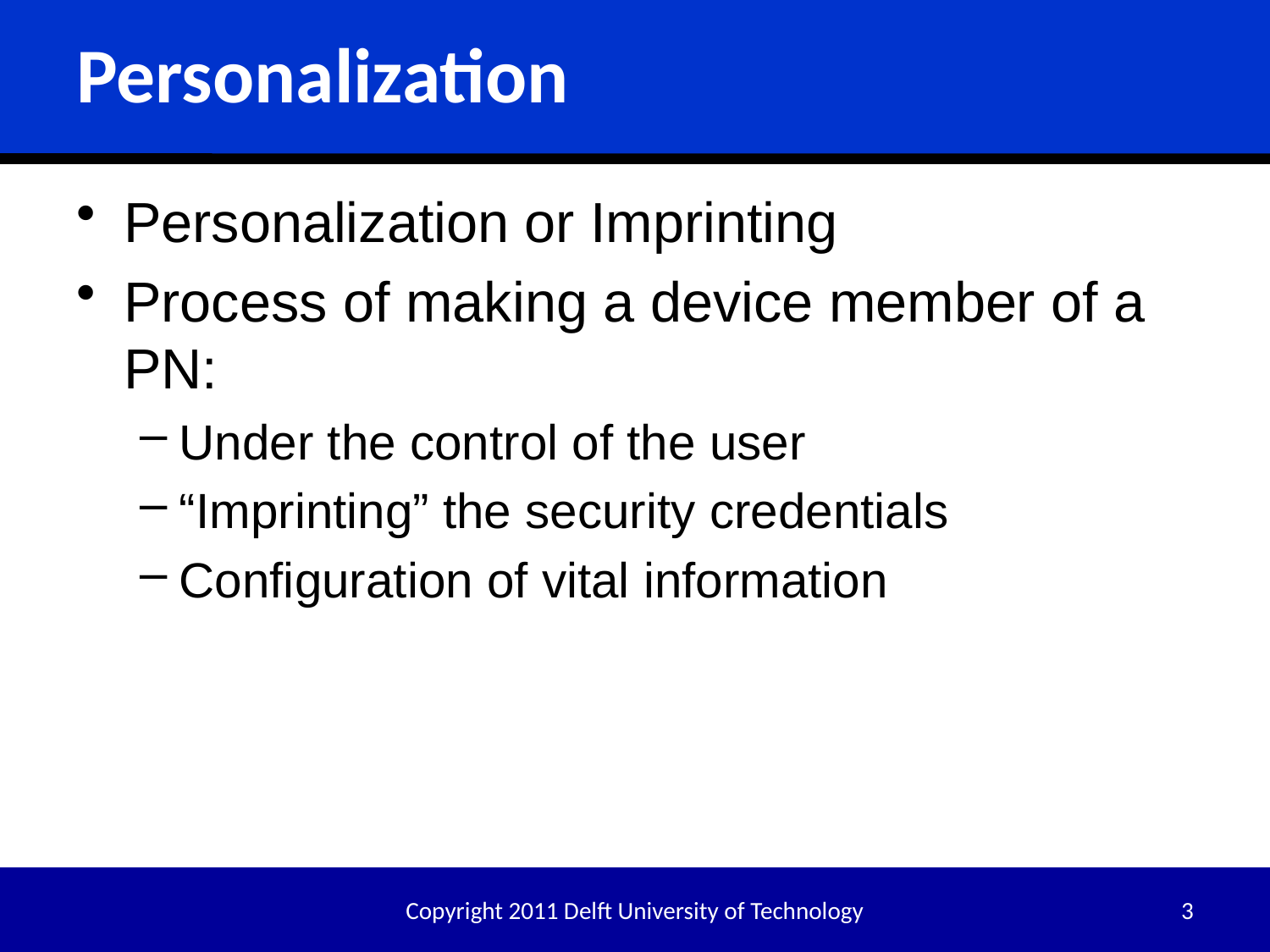

# Personalization
Personalization or Imprinting
Process of making a device member of a PN:
Under the control of the user
“Imprinting” the security credentials
Configuration of vital information
Copyright 2011 Delft University of Technology
3